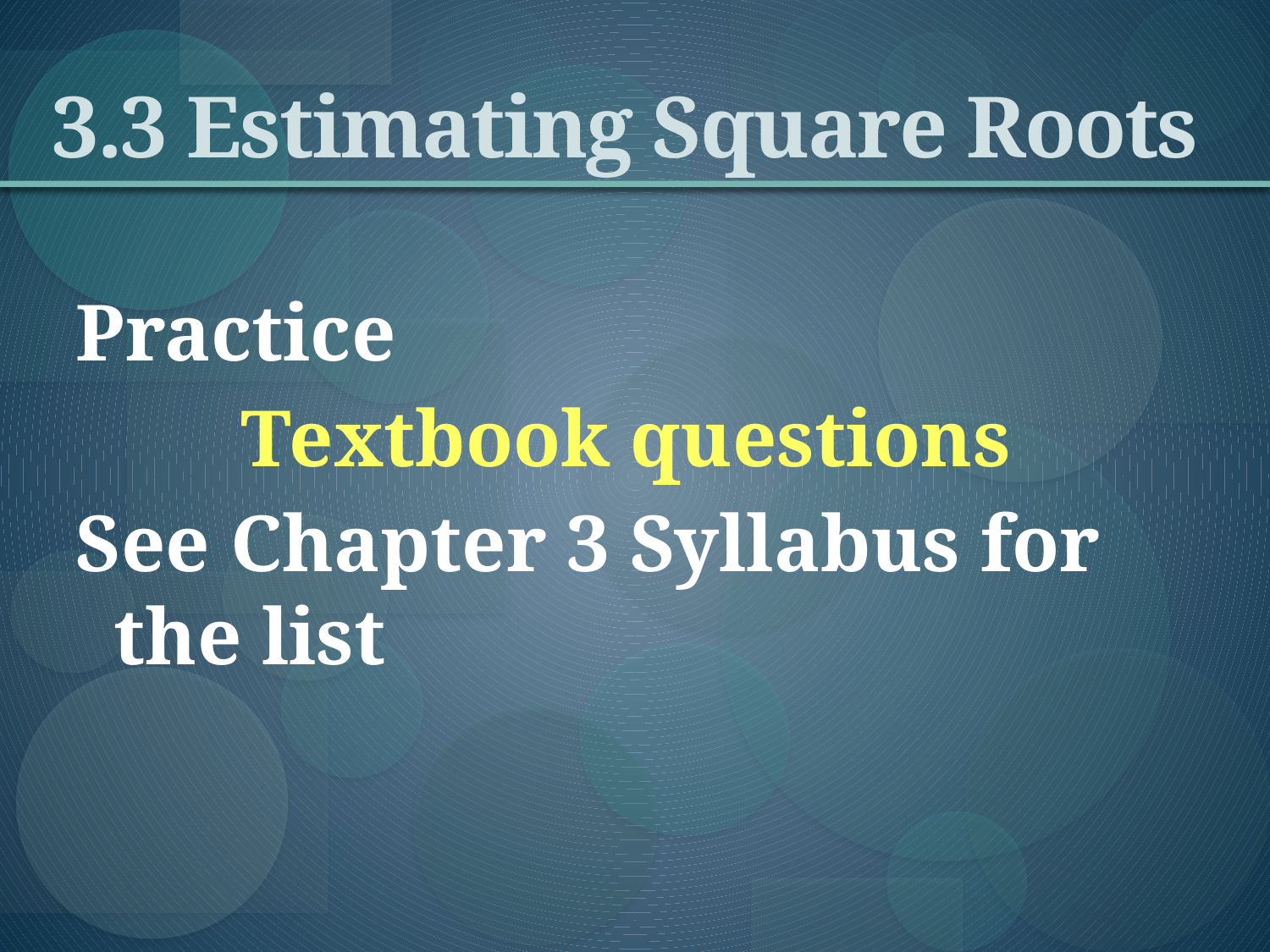

# 3.3 Estimating Square Roots

Practice
		Textbook questions
See Chapter 3 Syllabus for the list